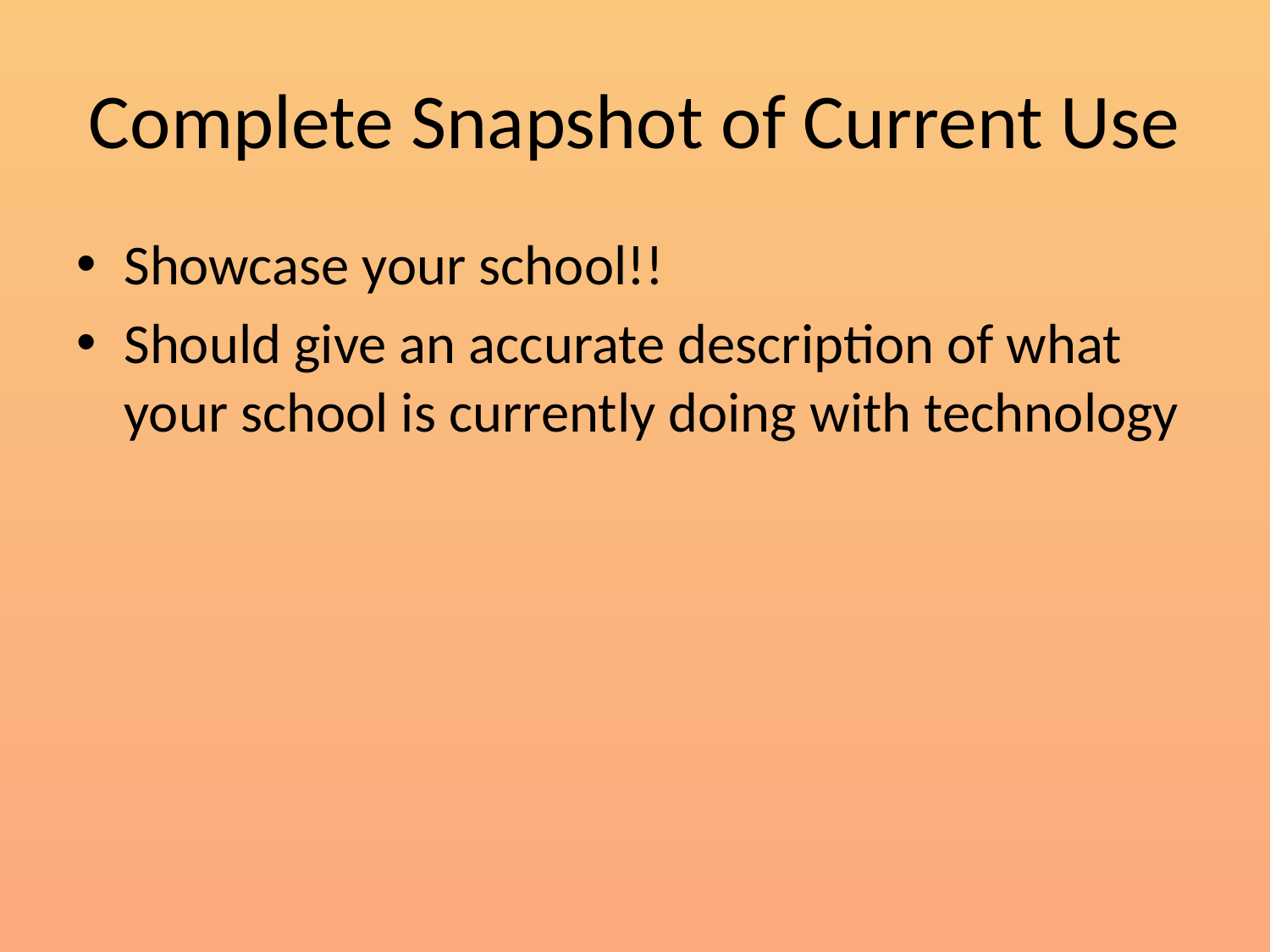

# Complete Snapshot of Current Use
Showcase your school!!
Should give an accurate description of what your school is currently doing with technology